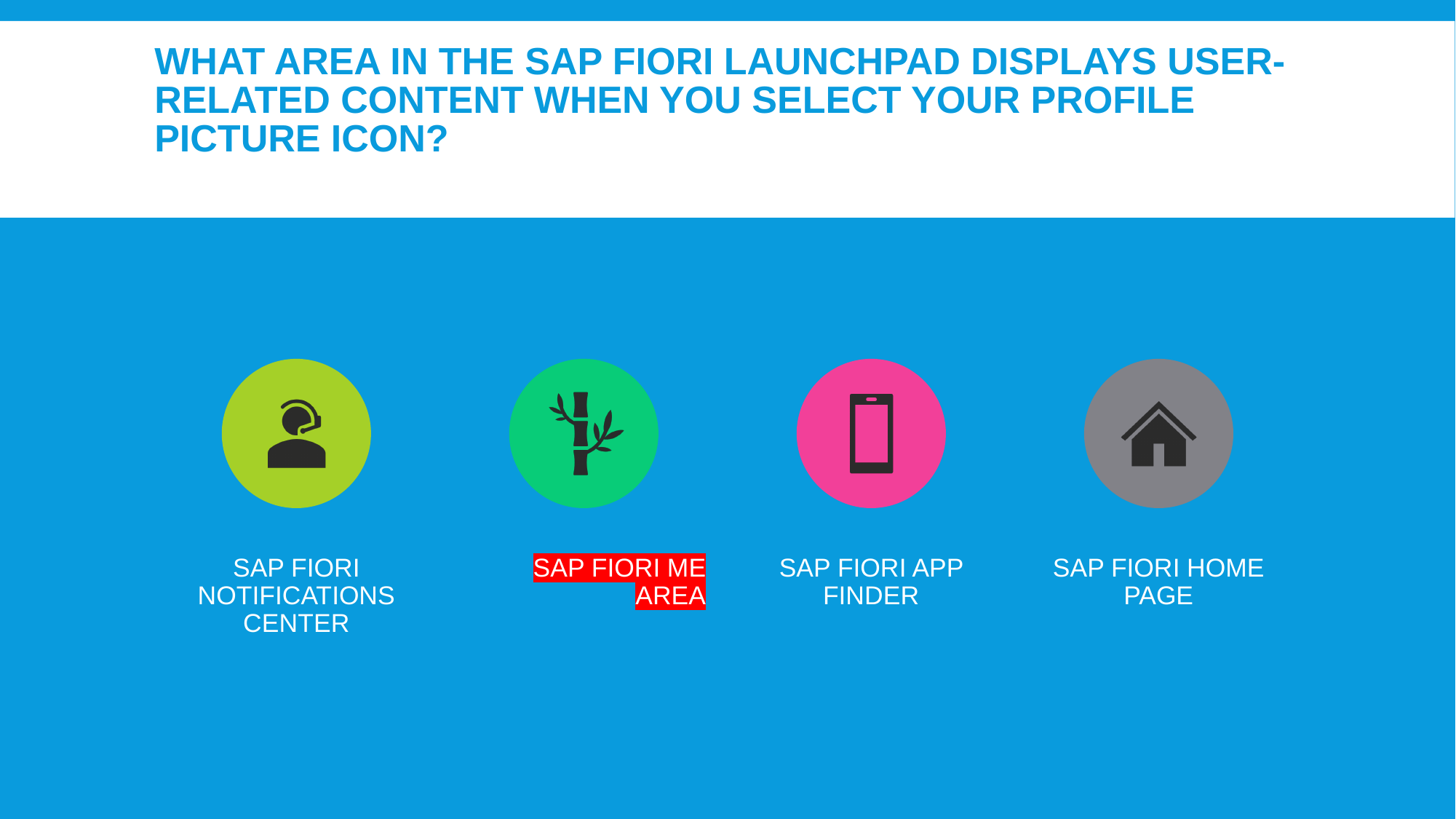

# What area in the SAP Fiori Launchpad displays user-related content when you select your profile picture icon?
SAP Fiori Notifications Center
SAP Fiori Me Area
SAP Fiori App Finder
SAP Fiori Home Page